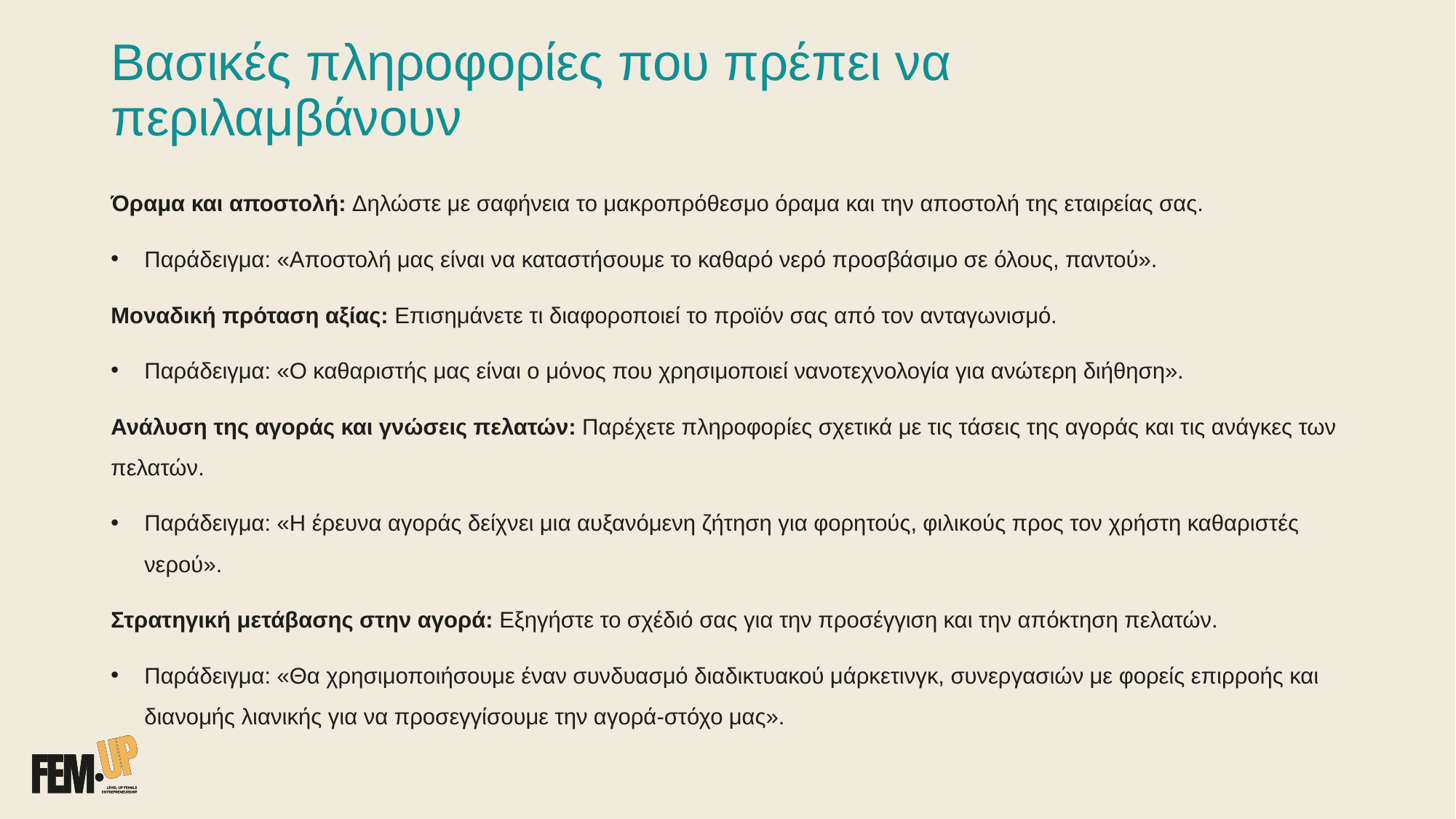

# Βασικές πληροφορίες που πρέπει να περιλαμβάνουν
Όραμα και αποστολή: Δηλώστε με σαφήνεια το μακροπρόθεσμο όραμα και την αποστολή της εταιρείας σας.
	Παράδειγμα: «Αποστολή μας είναι να καταστήσουμε το καθαρό νερό προσβάσιμο σε όλους, παντού».
Μοναδική πρόταση αξίας: Επισημάνετε τι διαφοροποιεί το προϊόν σας από τον ανταγωνισμό.
	Παράδειγμα: «Ο καθαριστής μας είναι ο μόνος που χρησιμοποιεί νανοτεχνολογία για ανώτερη διήθηση».
Ανάλυση της αγοράς και γνώσεις πελατών: Παρέχετε πληροφορίες σχετικά με τις τάσεις της αγοράς και τις ανάγκες των πελατών.
	Παράδειγμα: «Η έρευνα αγοράς δείχνει μια αυξανόμενη ζήτηση για φορητούς, φιλικούς προς τον χρήστη καθαριστές νερού».
Στρατηγική μετάβασης στην αγορά: Εξηγήστε το σχέδιό σας για την προσέγγιση και την απόκτηση πελατών.
	Παράδειγμα: «Θα χρησιμοποιήσουμε έναν συνδυασμό διαδικτυακού μάρκετινγκ, συνεργασιών με φορείς επιρροής και διανομής λιανικής για να προσεγγίσουμε την αγορά-στόχο μας».